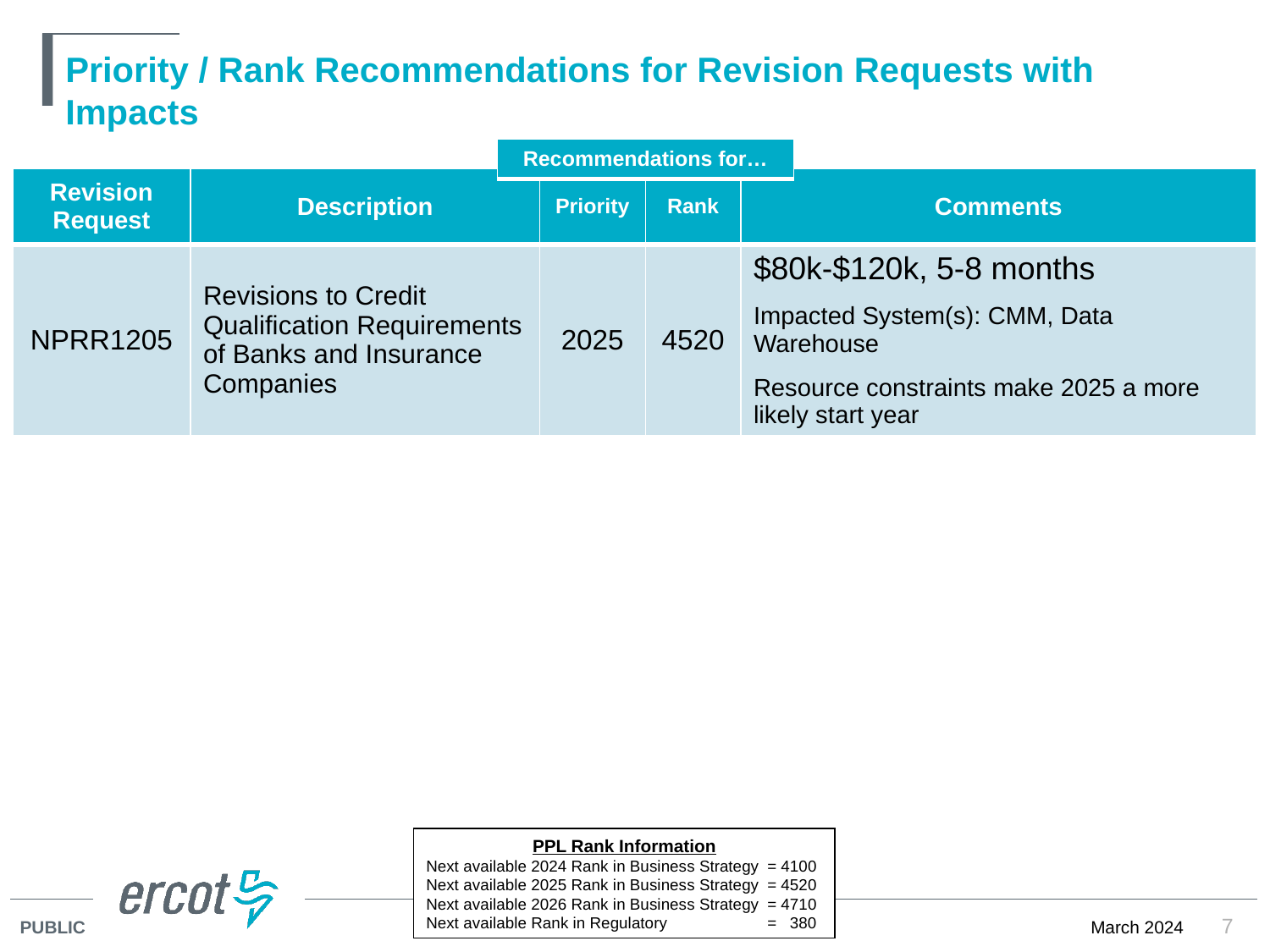

# Priority / Rank Recommendations for Revision Requests with Impacts
| Recommendations for… |
| --- |
| Revision Request | Description | Priority | Rank | Comments |
| --- | --- | --- | --- | --- |
| NPRR1205 | Revisions to Credit Qualification Requirements of Banks and Insurance Companies | 2025 | 4520 | $80k-$120k, 5-8 months Impacted System(s): CMM, Data Warehouse Resource constraints make 2025 a more likely start year |
PPL Rank Information
Next available 2024 Rank in Business Strategy 	= 4100
Next available 2025 Rank in Business Strategy 	= 4520
Next available 2026 Rank in Business Strategy 	= 4710
Next available Rank in Regulatory	=   380
7